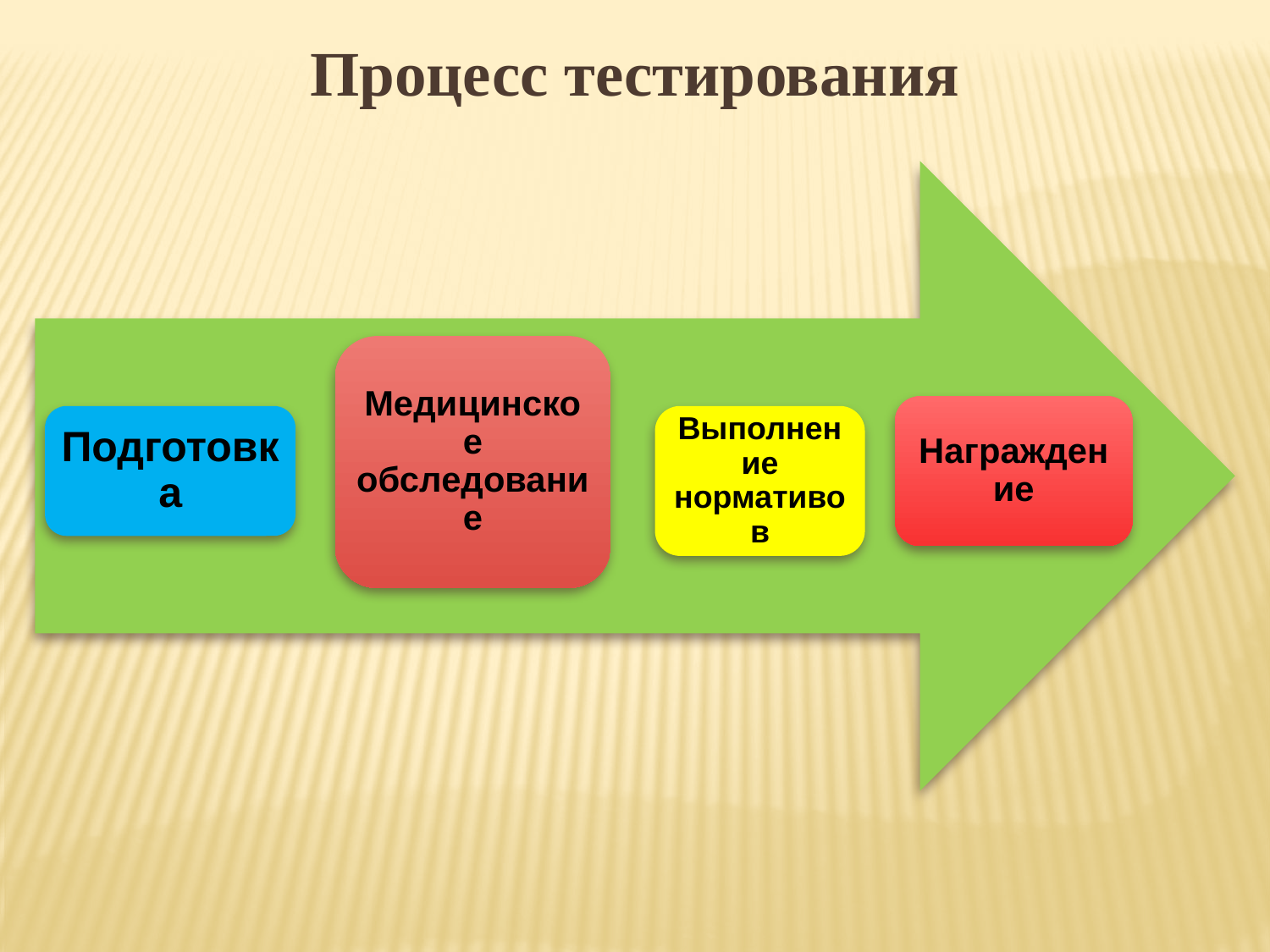

Процесс тестирования

Медицинское обследование

Награждение

Подготовка

Выполнение нормативов